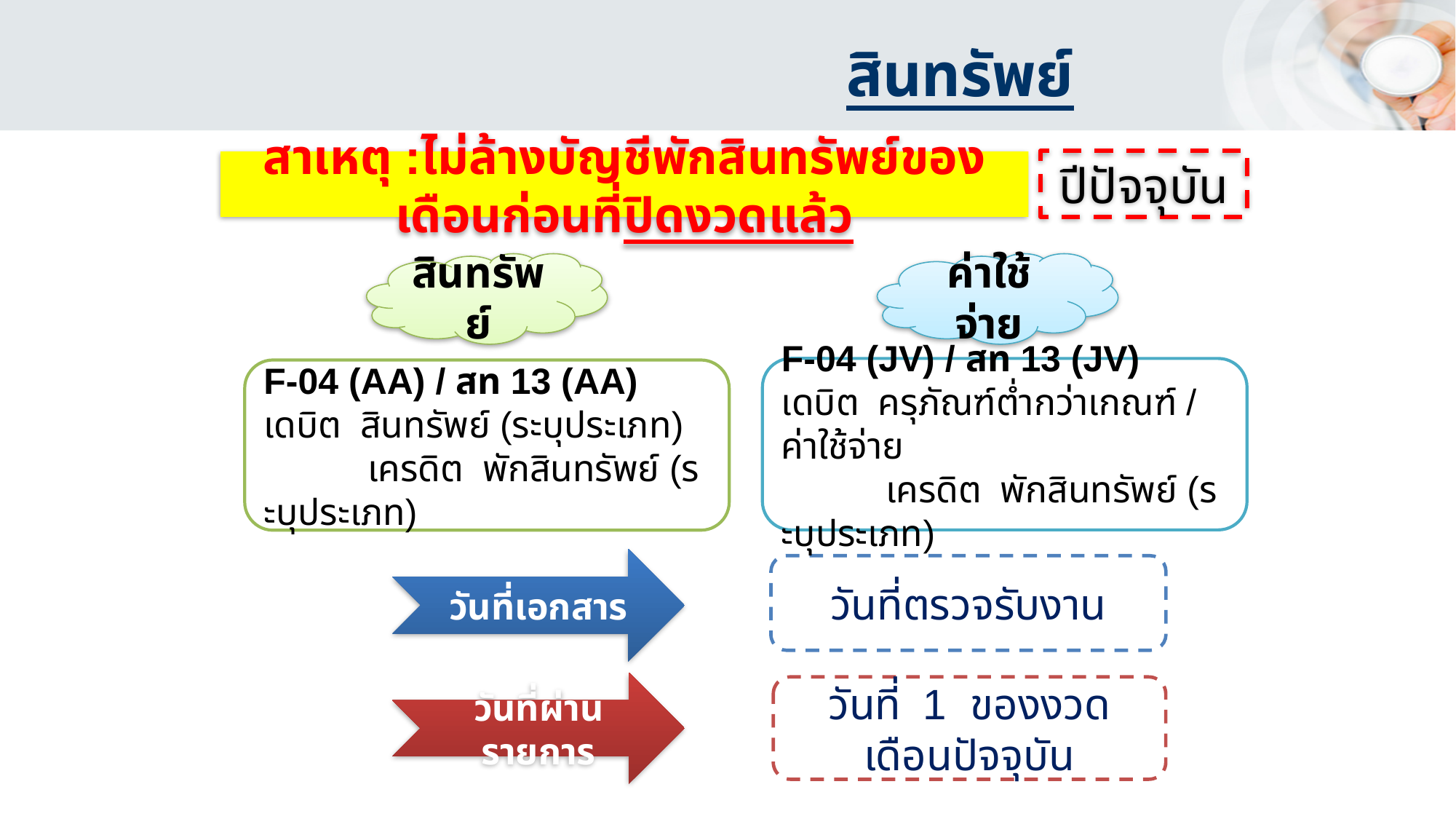

สินทรัพย์
ปีปัจจุบัน
สาเหตุ :ไม่ล้างบัญชีพักสินทรัพย์ของเดือนก่อนที่ปิดงวดแล้ว
สินทรัพย์
ค่าใช้จ่าย

F-04 (JV) / สท 13 (JV)
เดบิต  ครุภัณฑ์ต่ำกว่าเกณฑ์ / ค่าใช้จ่าย
           เครดิต  พักสินทรัพย์ (ระบุประเภท)

F-04 (AA) / สท 13 (AA)
เดบิต  สินทรัพย์ (ระบุประเภท)
           เครดิต  พักสินทรัพย์ (ระบุประเภท)

วันที่เอกสาร
วันที่ตรวจรับงาน
วันที่ผ่านรายการ
วันที่  1  ของงวดเดือนปัจจุบัน